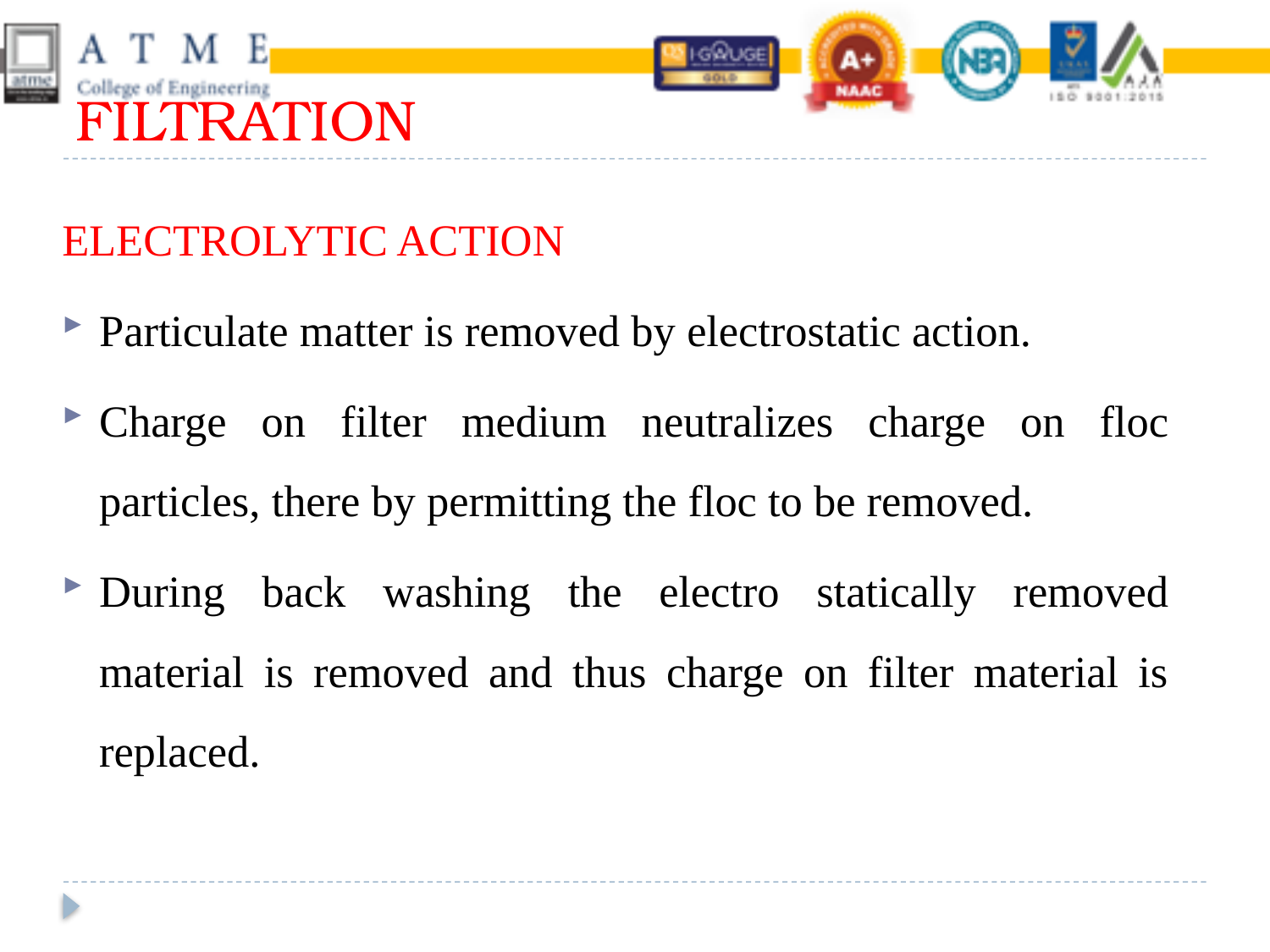

# FILTRATION
ELECTROLYTIC ACTION
Particulate matter is removed by electrostatic action.
Charge on filter medium neutralizes charge on floc particles, there by permitting the floc to be removed.
During back washing the electro statically removed material is removed and thus charge on filter material is replaced.